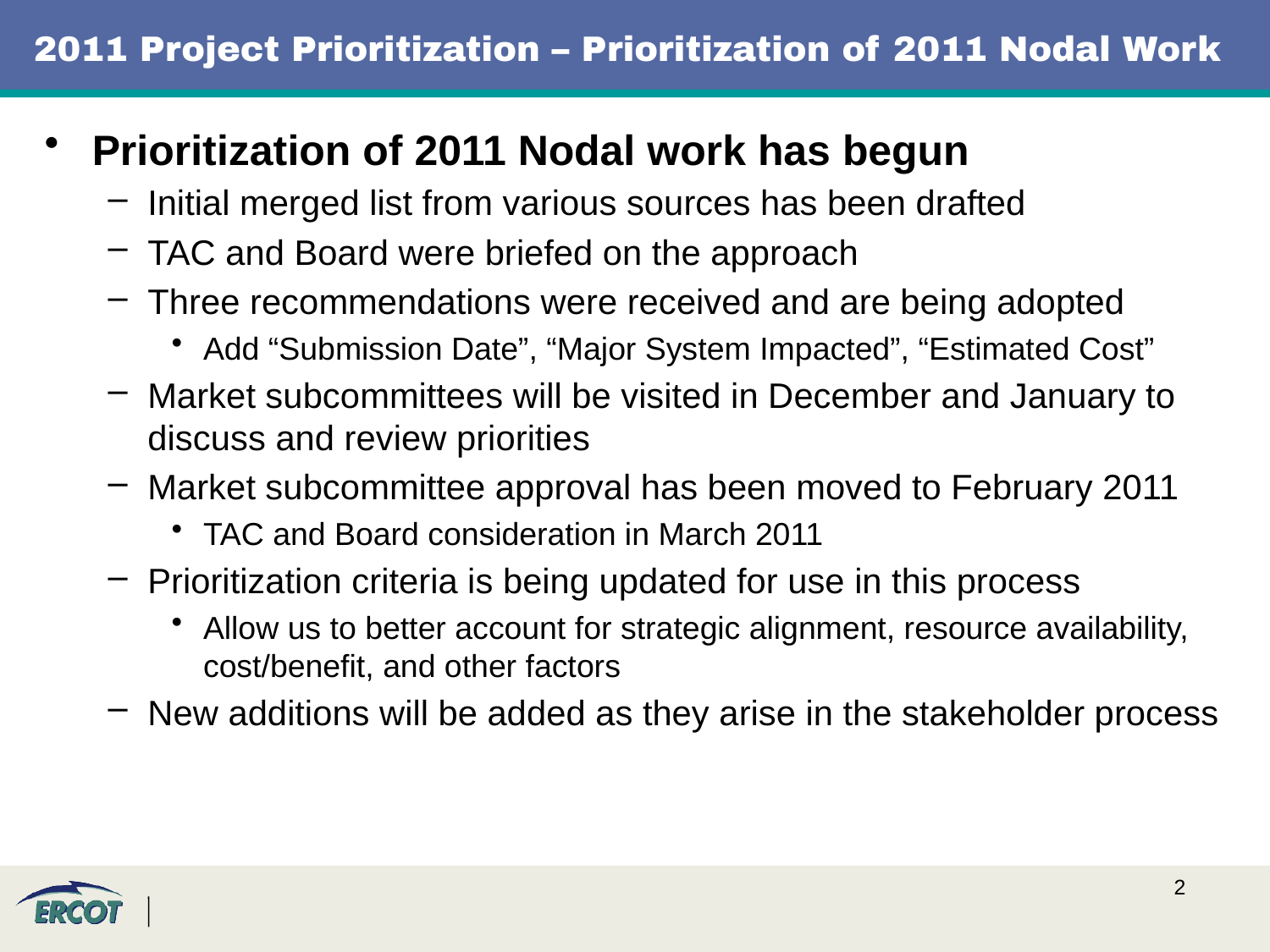

# 2011 Project Prioritization – Prioritization of 2011 Nodal Work
Prioritization of 2011 Nodal work has begun
Initial merged list from various sources has been drafted
TAC and Board were briefed on the approach
Three recommendations were received and are being adopted
Add “Submission Date”, “Major System Impacted”, “Estimated Cost”
Market subcommittees will be visited in December and January to discuss and review priorities
Market subcommittee approval has been moved to February 2011
TAC and Board consideration in March 2011
Prioritization criteria is being updated for use in this process
Allow us to better account for strategic alignment, resource availability, cost/benefit, and other factors
New additions will be added as they arise in the stakeholder process